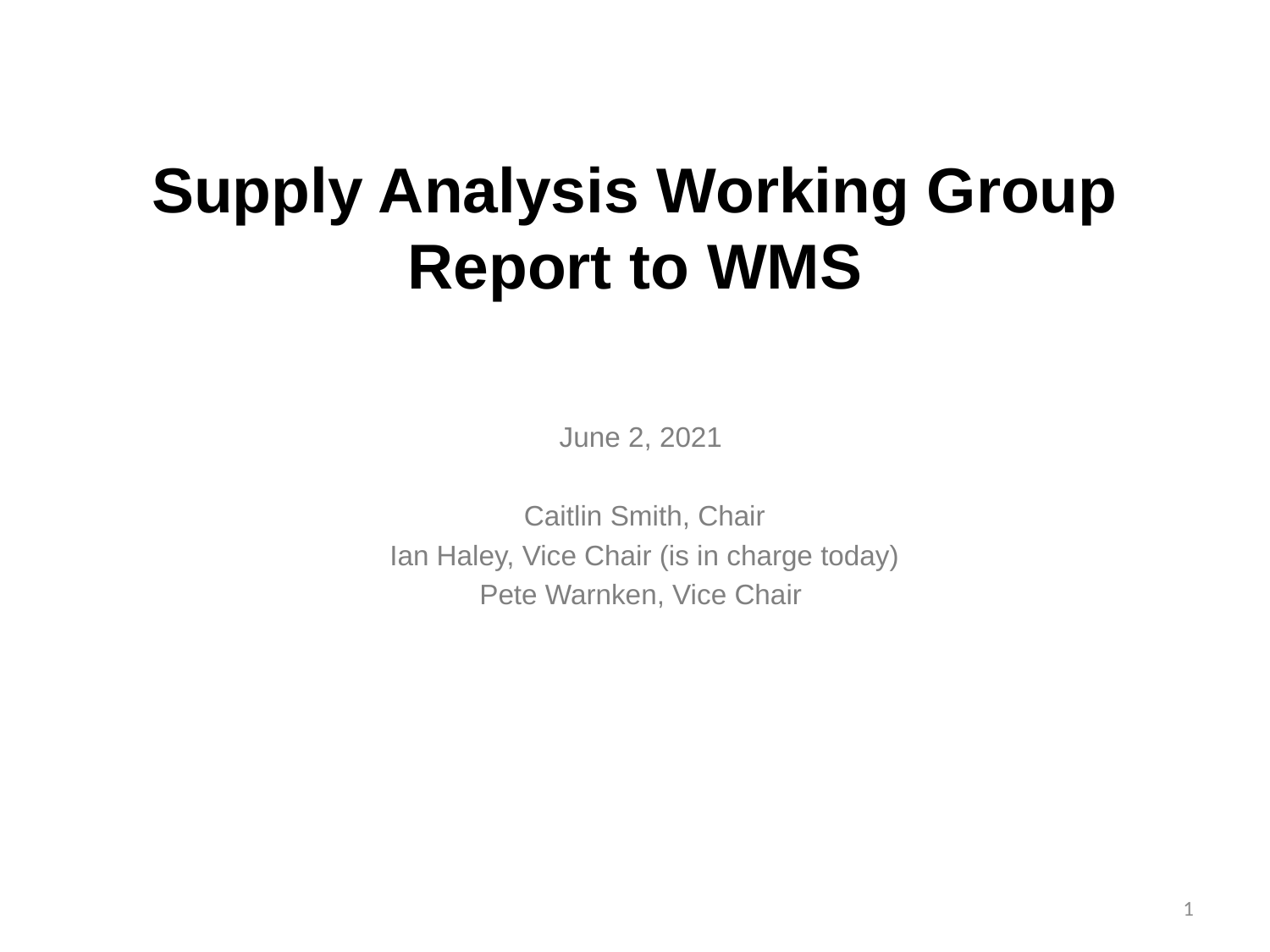

# Supply Analysis Working Group Report to WMS
June 2, 2021

Caitlin Smith, Chair
Ian Haley, Vice Chair (is in charge today)
Pete Warnken, Vice Chair
1